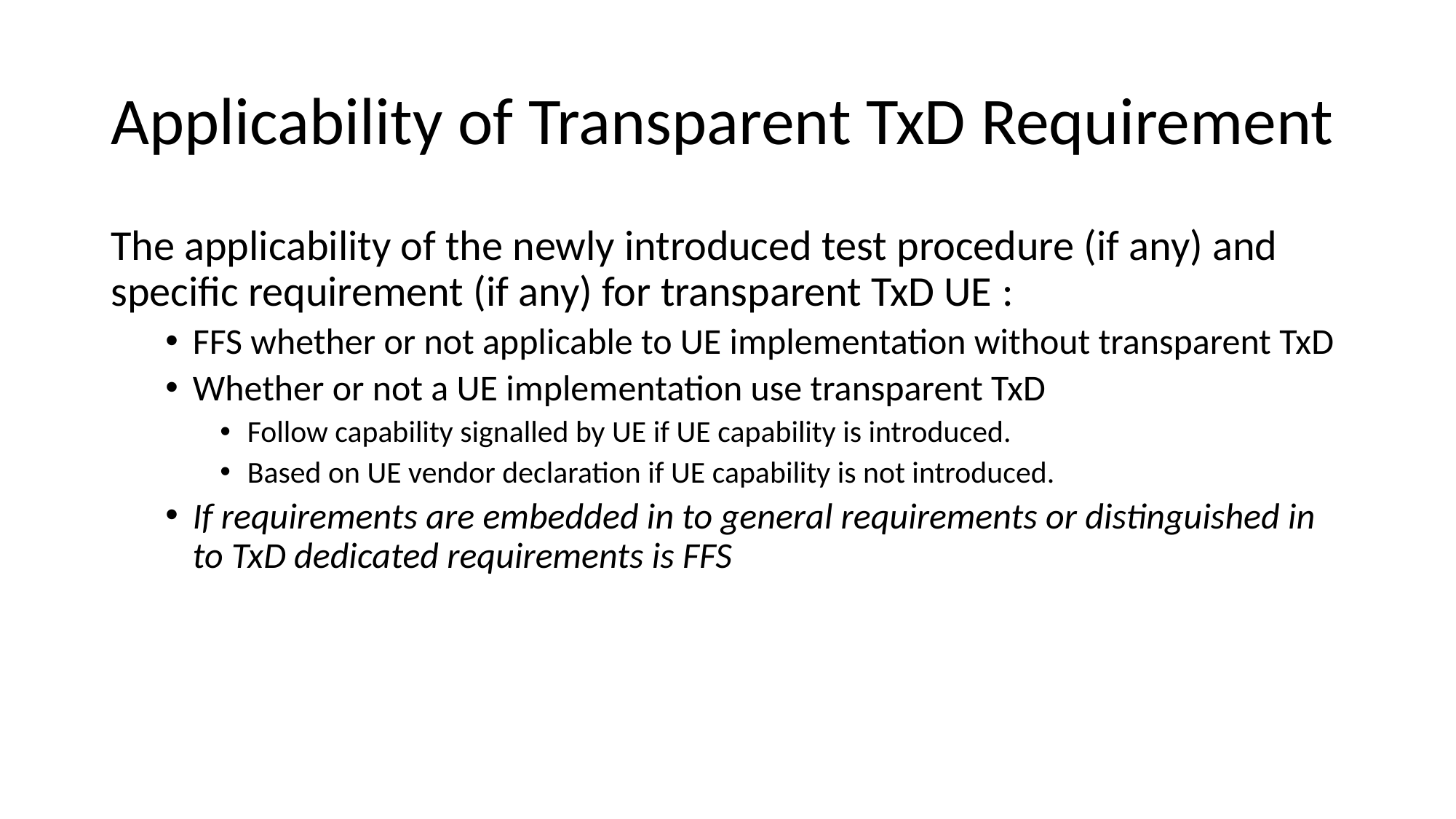

# Applicability of Transparent TxD Requirement
The applicability of the newly introduced test procedure (if any) and specific requirement (if any) for transparent TxD UE :
FFS whether or not applicable to UE implementation without transparent TxD
Whether or not a UE implementation use transparent TxD
Follow capability signalled by UE if UE capability is introduced.
Based on UE vendor declaration if UE capability is not introduced.
If requirements are embedded in to general requirements or distinguished in to TxD dedicated requirements is FFS